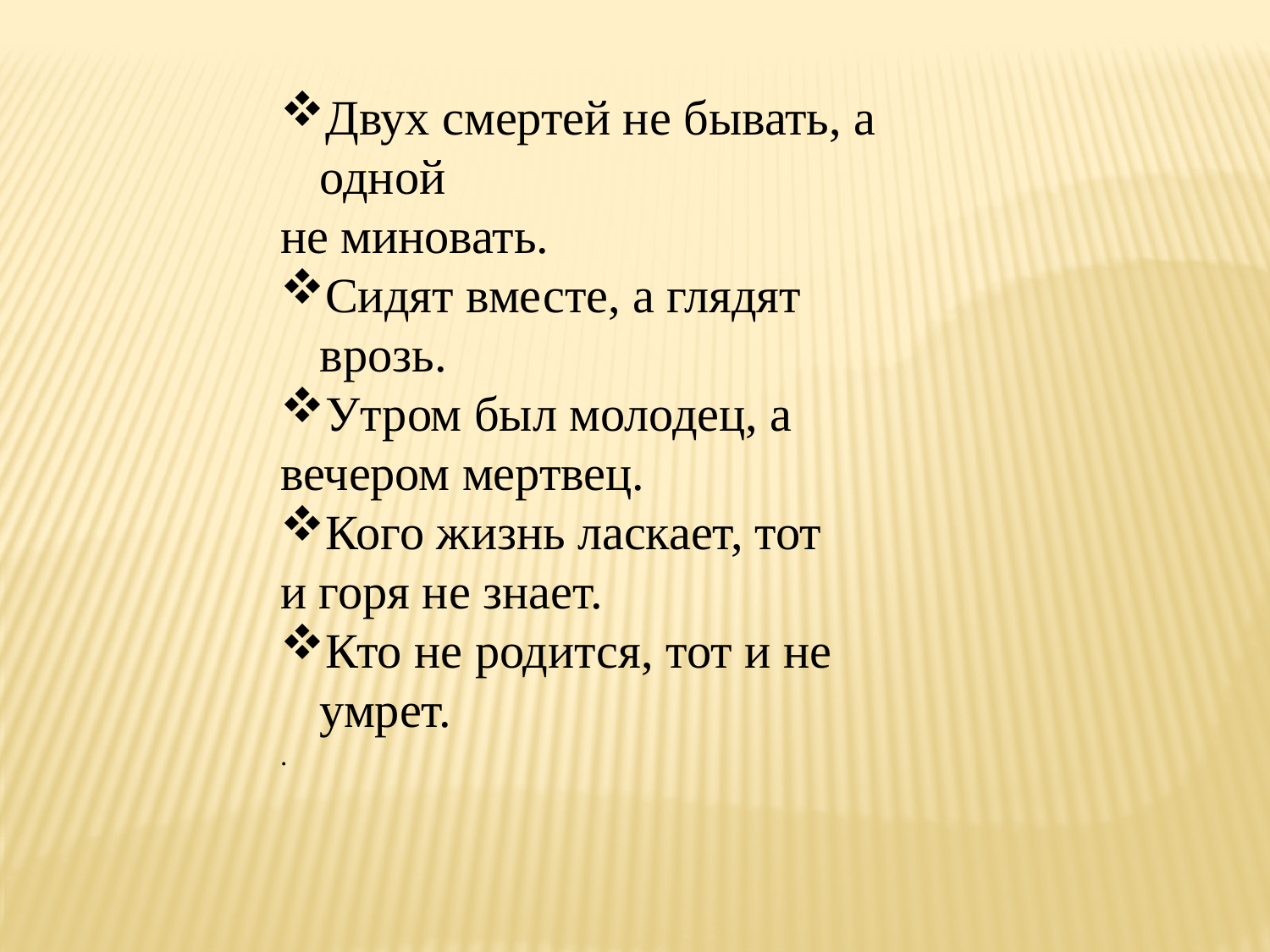

Двух смертей не бывать, а одной
не миновать.
Сидят вместе, а глядят врозь.
Утром был молодец, а
вечером мертвец.
Кого жизнь ласкает, тот
и горя не знает.
Кто не родится, тот и не умрет.
.